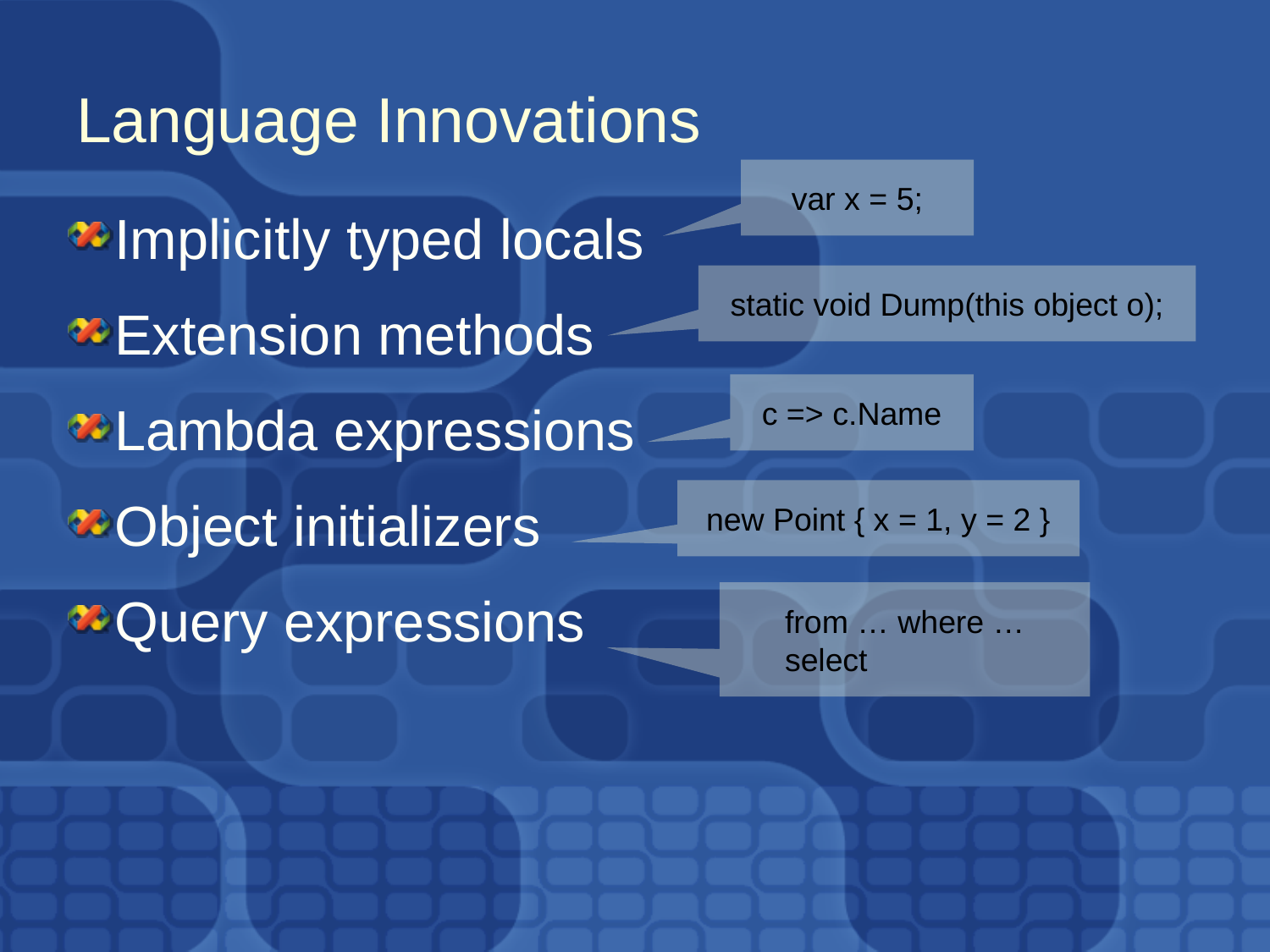

# Language Innovations
var x = 5;
Implicitly typed locals
Extension methods
Lambda expressions
Object initializers
Query expressions
static void Dump(this object o);
c => c.Name
new Point { x = 1, y = 2 }
from … where … select